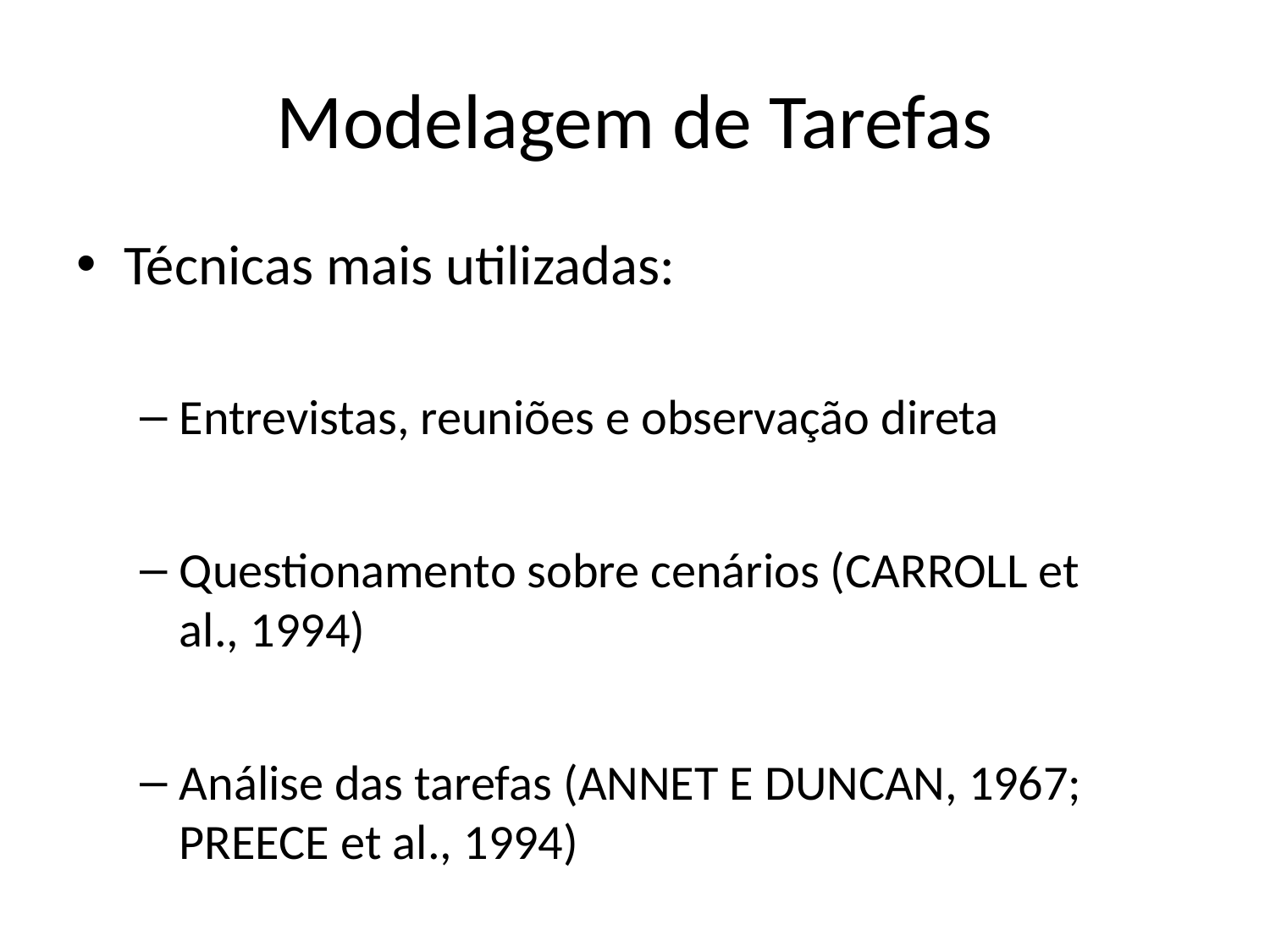

# Modelagem de Tarefas
Técnicas mais utilizadas:

Entrevistas, reuniões e observação direta

Questionamento sobre cenários (CARROLL et al., 1994)

Análise das tarefas (ANNET E DUNCAN, 1967; PREECE et al., 1994)